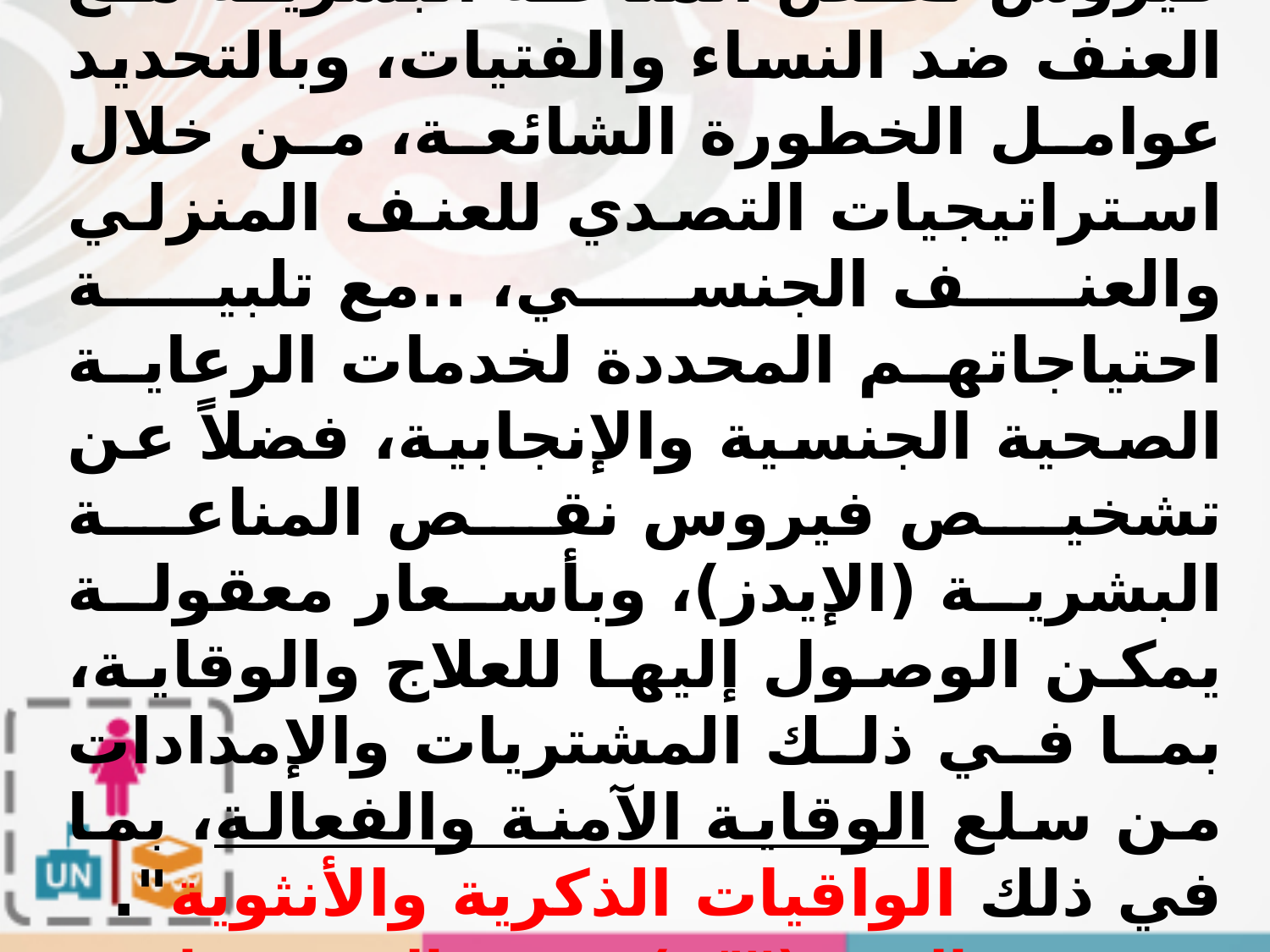

"تعجيل الجهود لمعالجة تقاطع فيروس نقص المناعة البشرية مع العنف ضد النساء والفتيات، وبالتحديد عوامل الخطورة الشائعة، من خلال استراتيجيات التصدي للعنف المنزلي والعنف الجنسي، ..مع تلبية احتياجاتهم المحددة لخدمات الرعاية الصحية الجنسية والإنجابية، فضلاً عن تشخيص فيروس نقص المناعة البشرية (الإيدز)، وبأسعار معقولة يمكن الوصول إليها للعلاج والوقاية، بما في ذلك المشتريات والإمدادات من سلع الوقاية الآمنة والفعالة، بما في ذلك الواقيات الذكرية والأنثوية".
			البند (C/jjj)وثيقة العنف مارس 2013